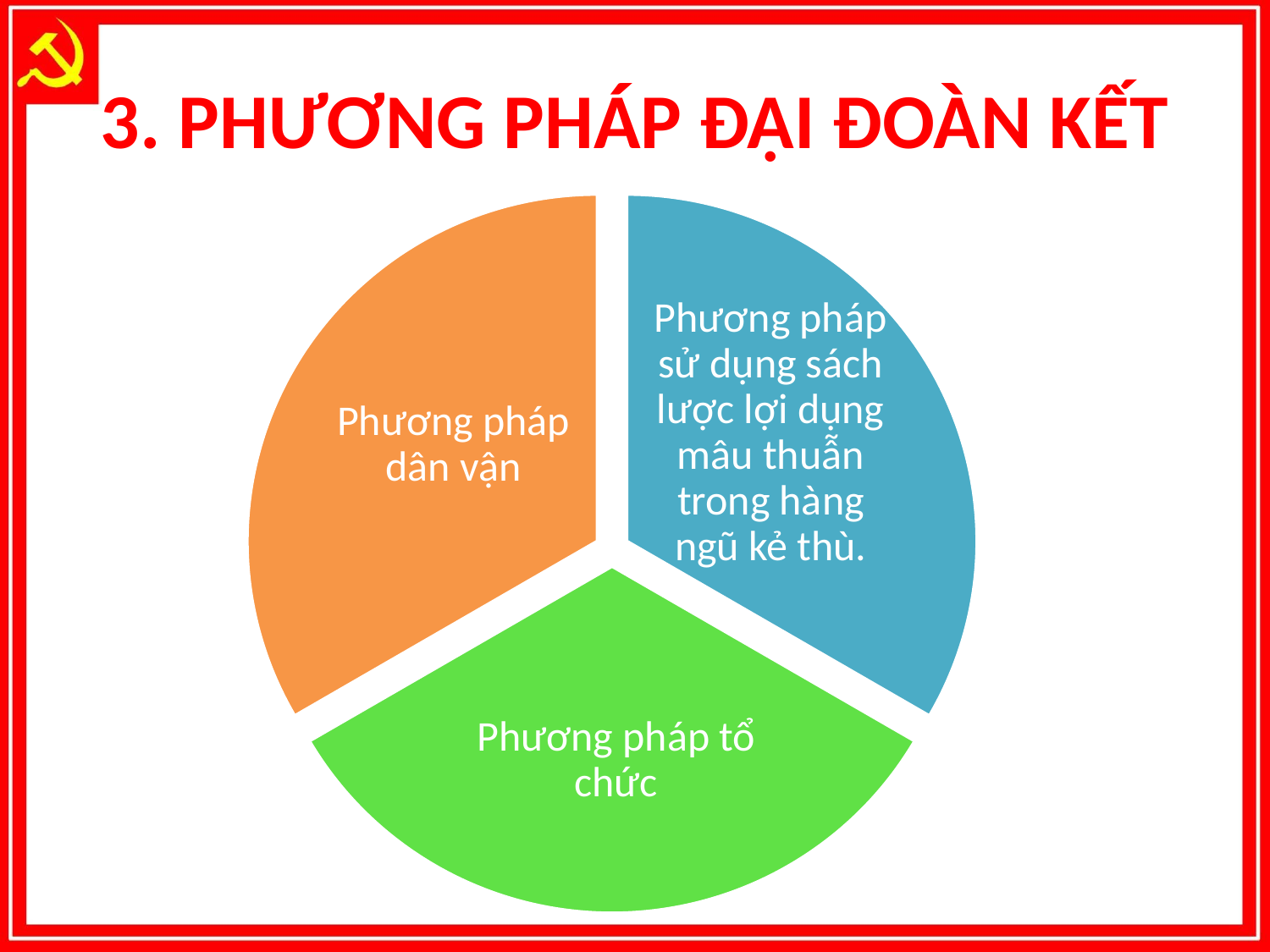

# 3. PHƯƠNG PHÁP ĐẠI ĐOÀN KẾT

Phương pháp sử dụng sách lược lợi dụng mâu thuẫn trong hàng ngũ kẻ thù.

Phương pháp tổ chức
Phương pháp dân vận